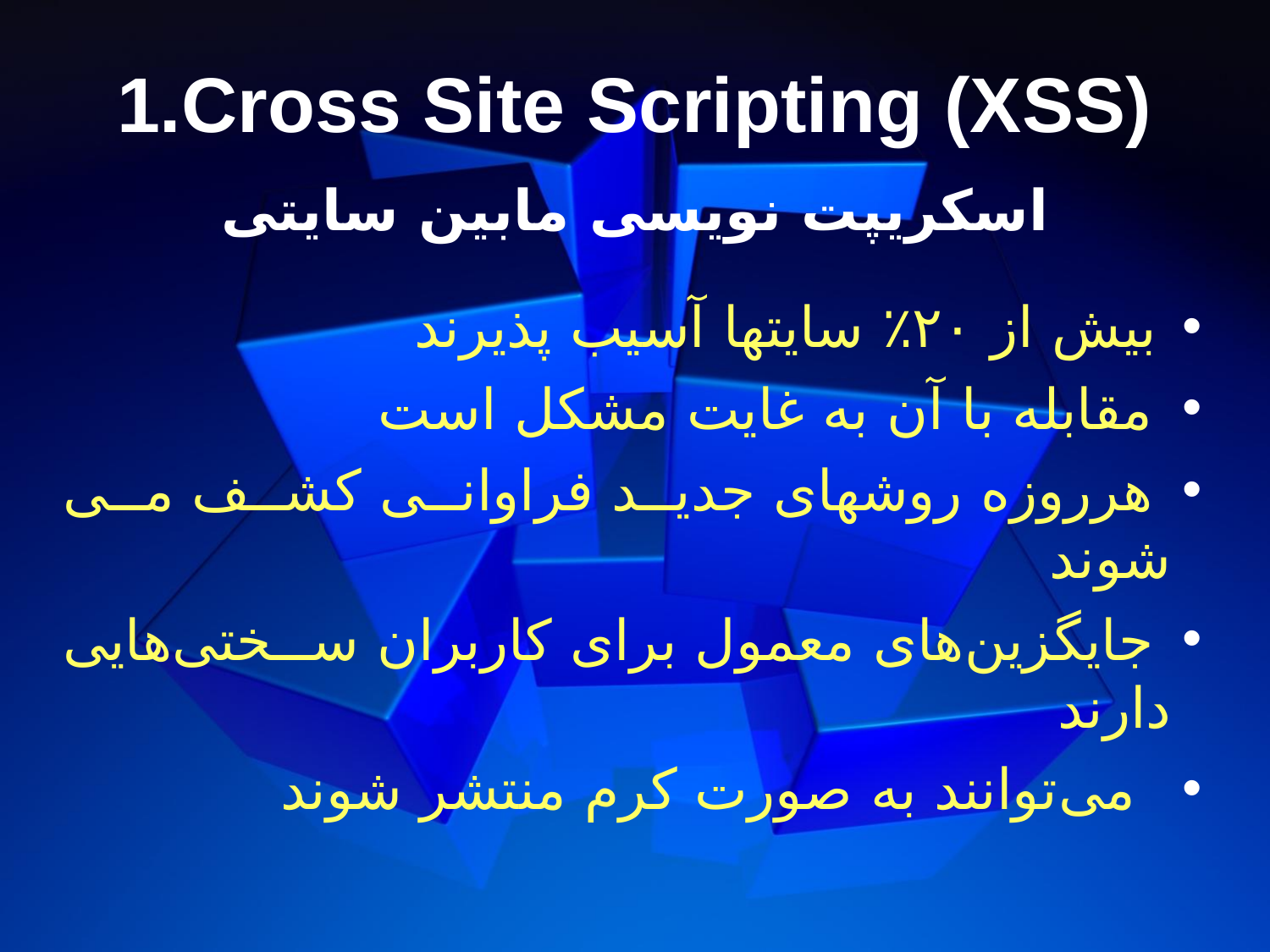

1.Cross Site Scripting (XSS)
اسکریپت نویسی مابین سایتی
 بیش از ۲۰٪ سایتها آسیب پذیرند
 مقابله با آن به غایت مشکل است
 هرروزه روشهای جدید فراوانی کشف می شوند
 جایگزین‌های معمول برای کاربران سختی‌هایی دارند
  می‌توانند به صورت کرم منتشر شوند